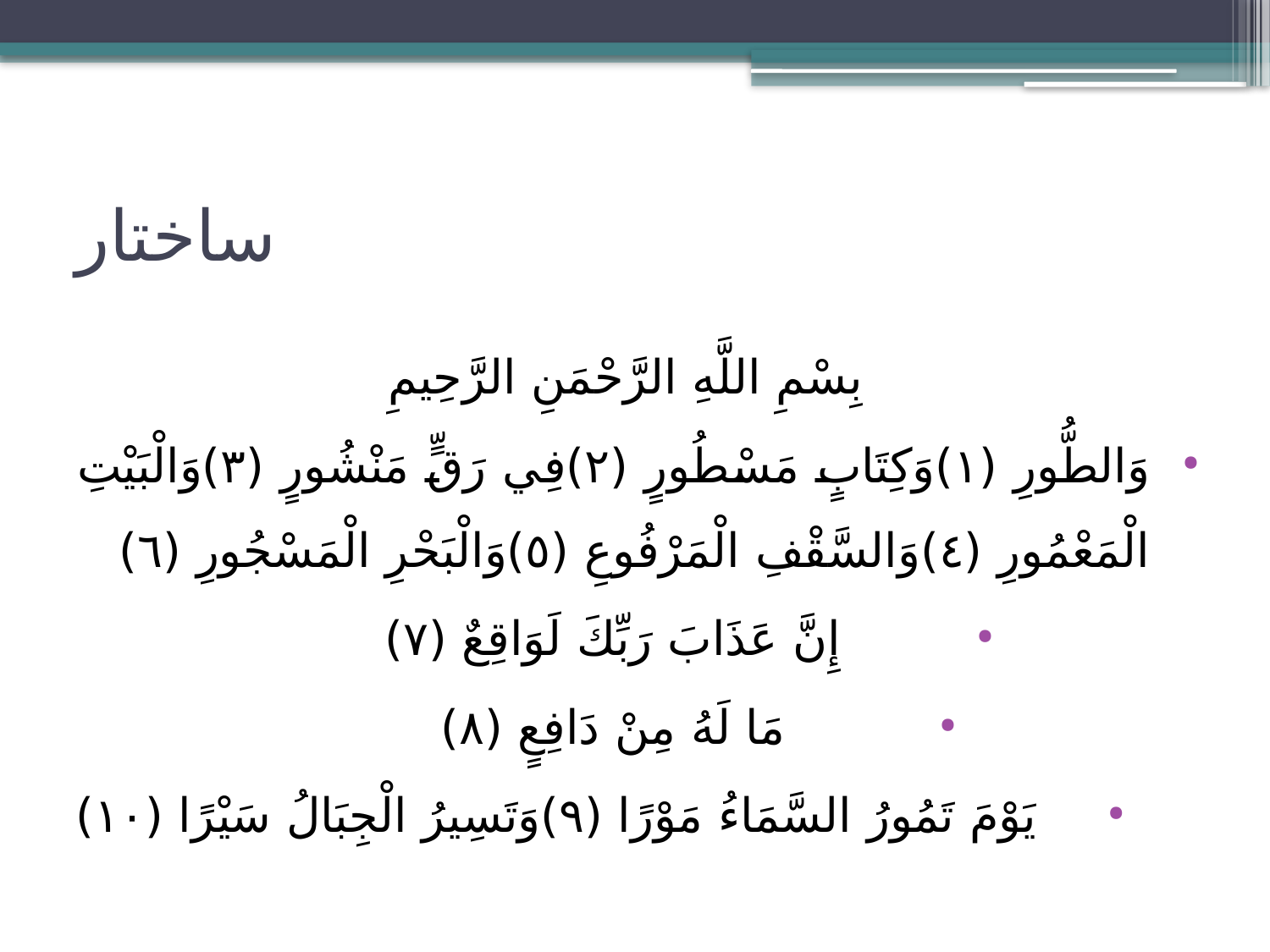

# ساختار
بِسْمِ اللَّهِ الرَّحْمَنِ الرَّحِيمِ
وَالطُّورِ (١)وَكِتَابٍ مَسْطُورٍ (٢)فِي رَقٍّ مَنْشُورٍ (٣)وَالْبَيْتِ الْمَعْمُورِ (٤)وَالسَّقْفِ الْمَرْفُوعِ (٥)وَالْبَحْرِ الْمَسْجُورِ (٦)
إِنَّ عَذَابَ رَبِّكَ لَوَاقِعٌ (٧)
مَا لَهُ مِنْ دَافِعٍ (٨)
يَوْمَ تَمُورُ السَّمَاءُ مَوْرًا (٩)وَتَسِيرُ الْجِبَالُ سَيْرًا (١٠)